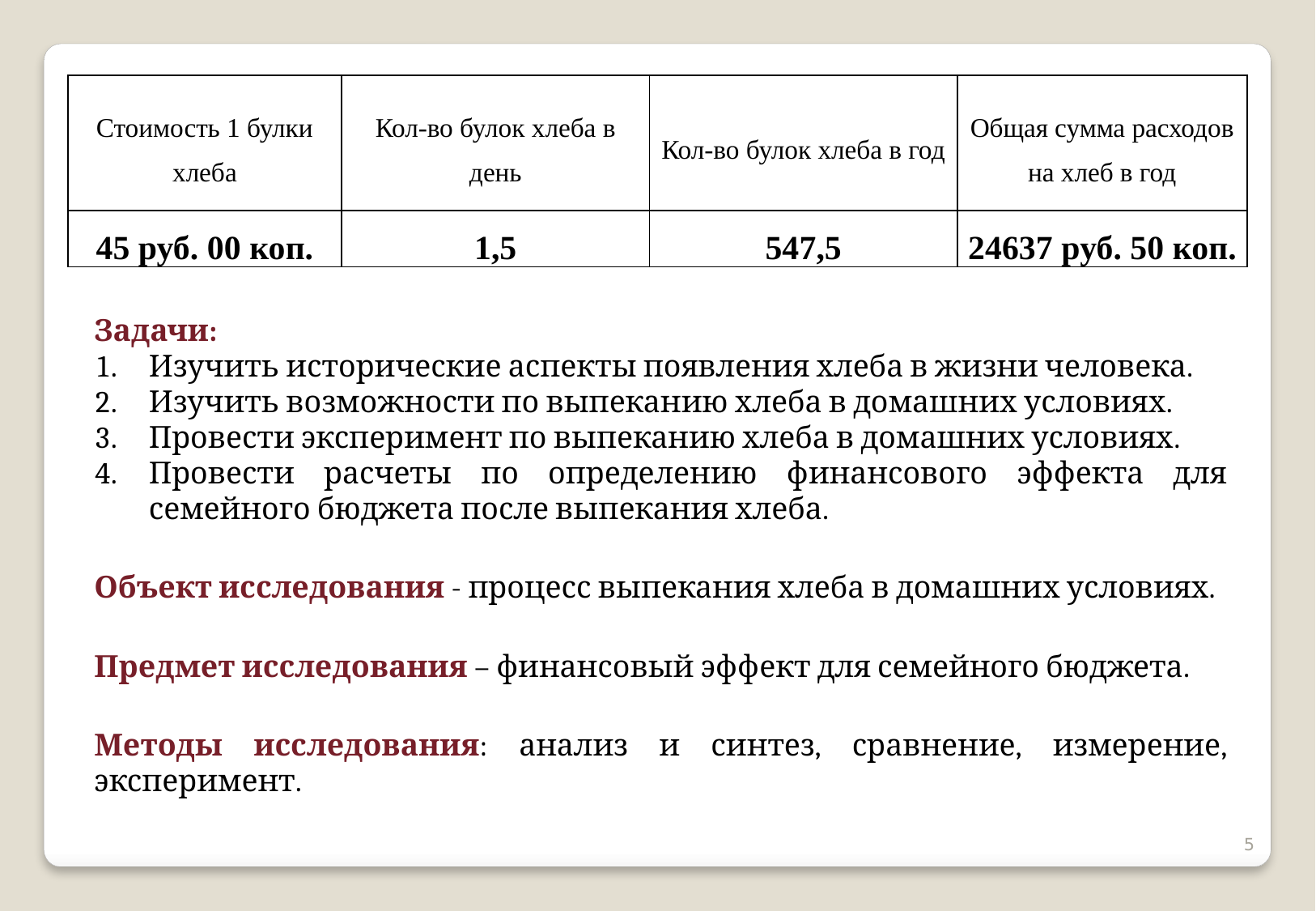

| Стоимость 1 булки хлеба | Кол-во булок хлеба в день | Кол-во булок хлеба в год | Общая сумма расходов на хлеб в год |
| --- | --- | --- | --- |
| 45 руб. 00 коп. | 1,5 | 547,5 | 24637 руб. 50 коп. |
Задачи:
Изучить исторические аспекты появления хлеба в жизни человека.
Изучить возможности по выпеканию хлеба в домашних условиях.
Провести эксперимент по выпеканию хлеба в домашних условиях.
Провести расчеты по определению финансового эффекта для семейного бюджета после выпекания хлеба.

Объект исследования - процесс выпекания хлеба в домашних условиях.

Предмет исследования – финансовый эффект для семейного бюджета.

Методы исследования: анализ и синтез, сравнение, измерение, эксперимент.
5